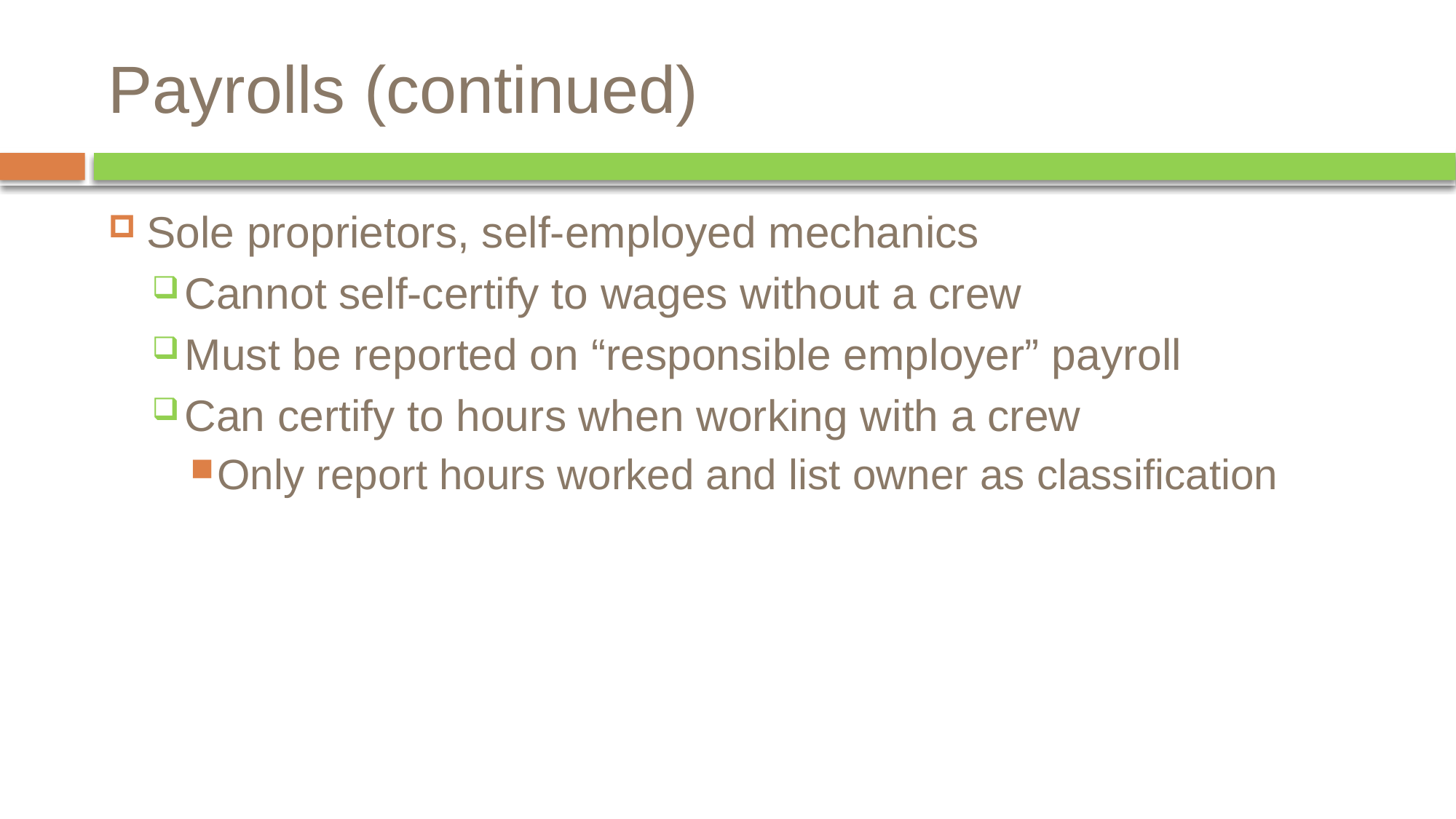

# Payrolls (continued)
Sole proprietors, self-employed mechanics
Cannot self-certify to wages without a crew
Must be reported on “responsible employer” payroll
Can certify to hours when working with a crew
Only report hours worked and list owner as classification